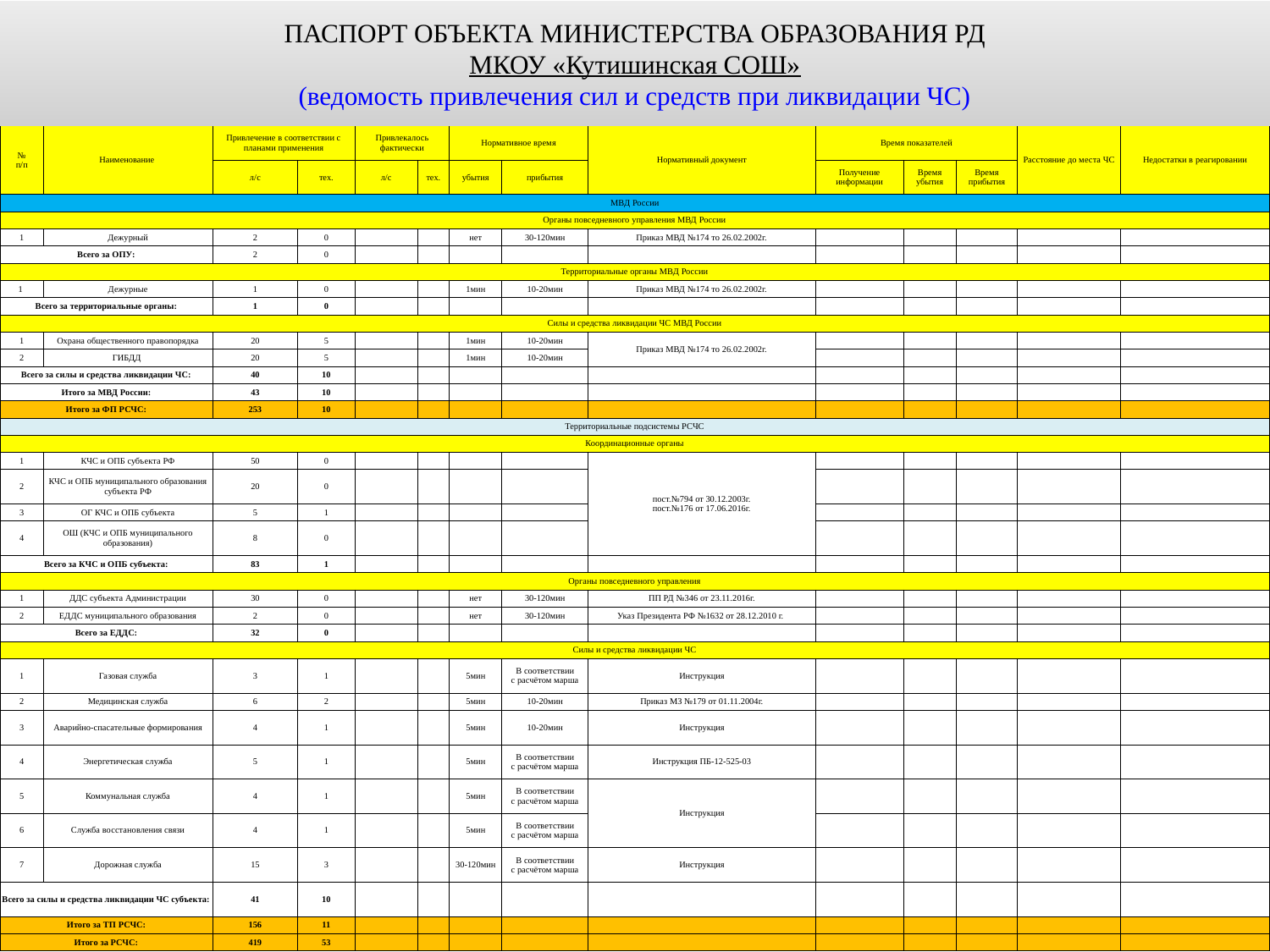

ПАСПОРТ ОБЪЕКТА МИНИСТЕРСТВА ОБРАЗОВАНИЯ РД
МКОУ «Кутишинская СОШ»
(ведомость привлечения сил и средств при ликвидации ЧС)
| № п/п | Наименование | Привлечение в соответствии с планами применения |  | Привлекалось фактически |  | Нормативное время |  | Нормативный документ | Время показателей |  |  | Расстояние до места ЧС | Недостатки в реагировании |
| --- | --- | --- | --- | --- | --- | --- | --- | --- | --- | --- | --- | --- | --- |
|  |  | л/с | тех. | л/с | тех. | убытия | прибытия |  | Получение информации | Время убытия | Время прибытия |  |  |
| МВД России |  |  |  |  |  |  |  |  |  |  |  |  |  |
| Органы повседневного управления МВД России |  |  |  |  |  |  |  |  |  |  |  |  |  |
| 1 | Дежурный | 2 | 0 |  |  | нет | 30-120мин | Приказ МВД №174 то 26.02.2002г. |  |  |  |  |  |
| Всего за ОПУ: |  | 2 | 0 |  |  |  |  |  |  |  |  |  |  |
| Территориальные органы МВД России |  |  |  |  |  |  |  |  |  |  |  |  |  |
| 1 | Дежурные | 1 | 0 |  |  | 1мин | 10-20мин | Приказ МВД №174 то 26.02.2002г. |  |  |  |  |  |
| Всего за территориальные органы: |  | 1 | 0 |  |  |  |  |  |  |  |  |  |  |
| Силы и средства ликвидации ЧС МВД России |  |  |  |  |  |  |  |  |  |  |  |  |  |
| 1 | Охрана общественного правопорядка | 20 | 5 |  |  | 1мин | 10-20мин | Приказ МВД №174 то 26.02.2002г. |  |  |  |  |  |
| 2 | ГИБДД | 20 | 5 |  |  | 1мин | 10-20мин |  |  |  |  |  |  |
| Всего за силы и средства ликвидации ЧС: |  | 40 | 10 |  |  |  |  |  |  |  |  |  |  |
| Итого за МВД России: |  | 43 | 10 |  |  |  |  |  |  |  |  |  |  |
| Итого за ФП РСЧС: |  | 253 | 10 |  |  |  |  |  |  |  |  |  |  |
| Территориальные подсистемы РСЧС |  |  |  |  |  |  |  |  |  |  |  |  |  |
| Координационные органы |  |  |  |  |  |  |  |  |  |  |  |  |  |
| 1 | КЧС и ОПБ субъекта РФ | 50 | 0 |  |  |  |  | пост.№794 от 30.12.2003г. пост.№176 от 17.06.2016г. |  |  |  |  |  |
| 2 | КЧС и ОПБ муниципального образования субъекта РФ | 20 | 0 |  |  |  |  |  |  |  |  |  |  |
| 3 | ОГ КЧС и ОПБ субъекта | 5 | 1 |  |  |  |  |  |  |  |  |  |  |
| 4 | ОШ (КЧС и ОПБ муниципального образования) | 8 | 0 |  |  |  |  |  |  |  |  |  |  |
| Всего за КЧС и ОПБ субъекта: |  | 83 | 1 |  |  |  |  |  |  |  |  |  |  |
| Органы повседневного управления |  |  |  |  |  |  |  |  |  |  |  |  |  |
| 1 | ДДС субъекта Администрации | 30 | 0 |  |  | нет | 30-120мин | ПП РД №346 от 23.11.2016г. |  |  |  |  |  |
| 2 | ЕДДС муниципального образования | 2 | 0 |  |  | нет | 30-120мин | Указ Президента РФ №1632 от 28.12.2010 г. |  |  |  |  |  |
| Всего за ЕДДС: |  | 32 | 0 |  |  |  |  |  |  |  |  |  |  |
| Силы и средства ликвидации ЧС |  |  |  |  |  |  |  |  |  |  |  |  |  |
| 1 | Газовая служба | 3 | 1 |  |  | 5мин | В соответствии с расчётом марша | Инструкция |  |  |  |  |  |
| 2 | Медицинская служба | 6 | 2 |  |  | 5мин | 10-20мин | Приказ МЗ №179 от 01.11.2004г. |  |  |  |  |  |
| 3 | Аварийно-спасательные формирования | 4 | 1 |  |  | 5мин | 10-20мин | Инструкция |  |  |  |  |  |
| 4 | Энергетическая служба | 5 | 1 |  |  | 5мин | В соответствии с расчётом марша | Инструкция ПБ-12-525-03 |  |  |  |  |  |
| 5 | Коммунальная служба | 4 | 1 |  |  | 5мин | В соответствии с расчётом марша | Инструкция |  |  |  |  |  |
| 6 | Служба восстановления связи | 4 | 1 |  |  | 5мин | В соответствии с расчётом марша |  |  |  |  |  |  |
| 7 | Дорожная служба | 15 | 3 |  |  | 30-120мин | В соответствии с расчётом марша | Инструкция |  |  |  |  |  |
| Всего за силы и средства ликвидации ЧС субъекта: |  | 41 | 10 |  |  |  |  |  |  |  |  |  |  |
| Итого за ТП РСЧС: |  | 156 | 11 |  |  |  |  |  |  |  |  |  |  |
| Итого за РСЧС: |  | 419 | 53 |  |  |  |  |  |  |  |  |  |  |